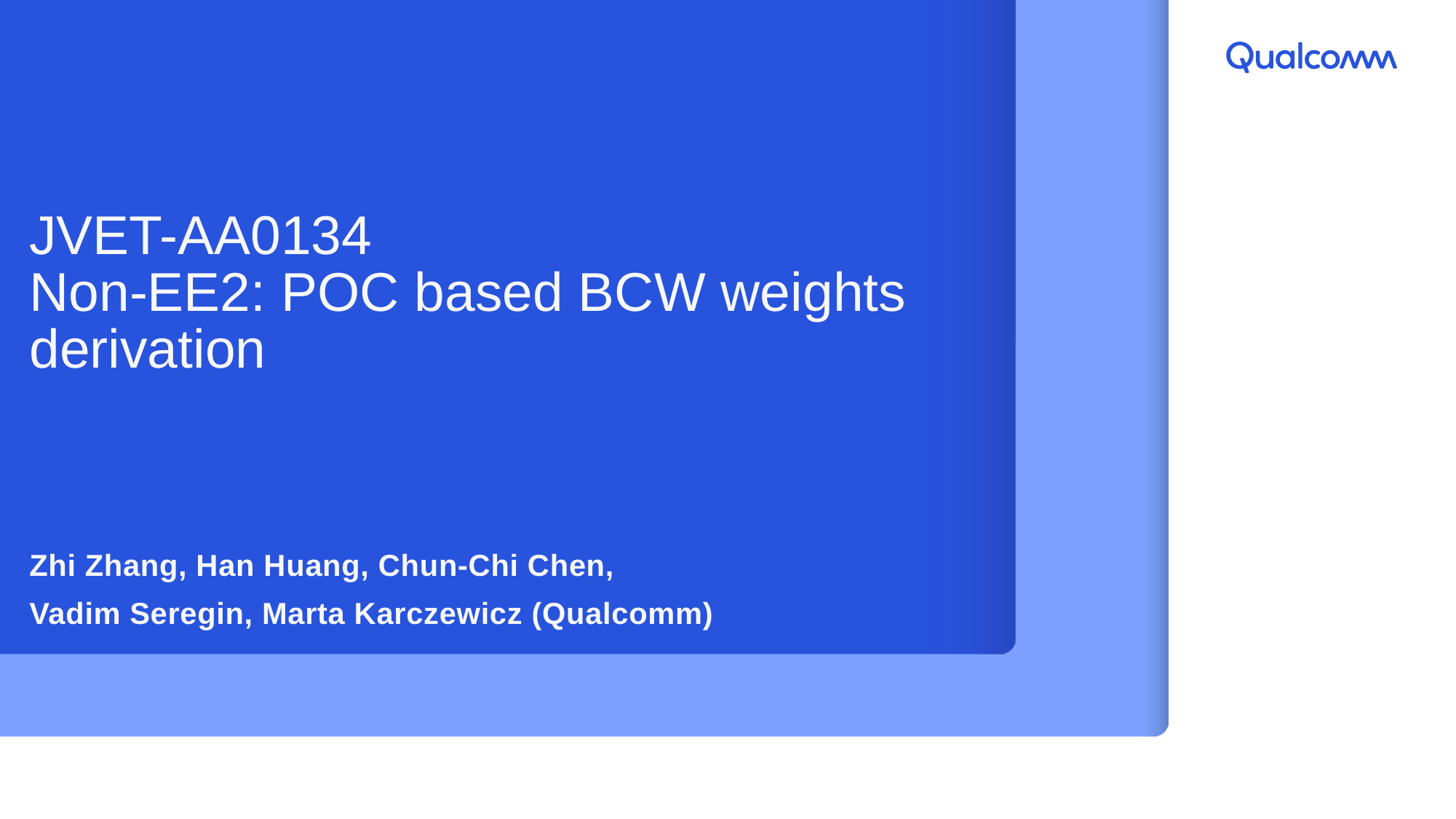

# JVET-AA0134 Non-EE2: POC based BCW weights derivation
Zhi Zhang, Han Huang, Chun-Chi Chen,
Vadim Seregin, Marta Karczewicz (Qualcomm)